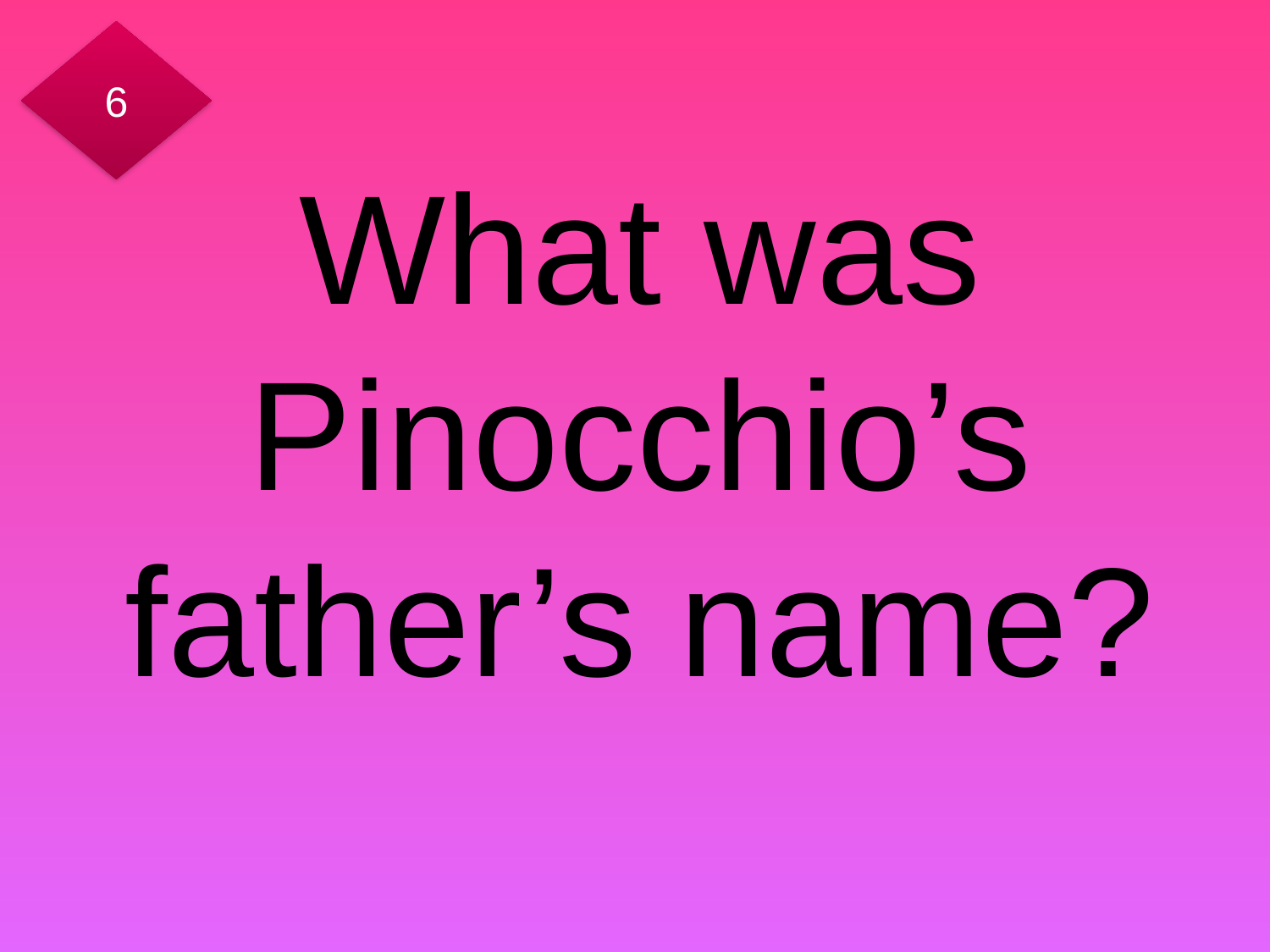

6
# What was Pinocchio’s father’s name?